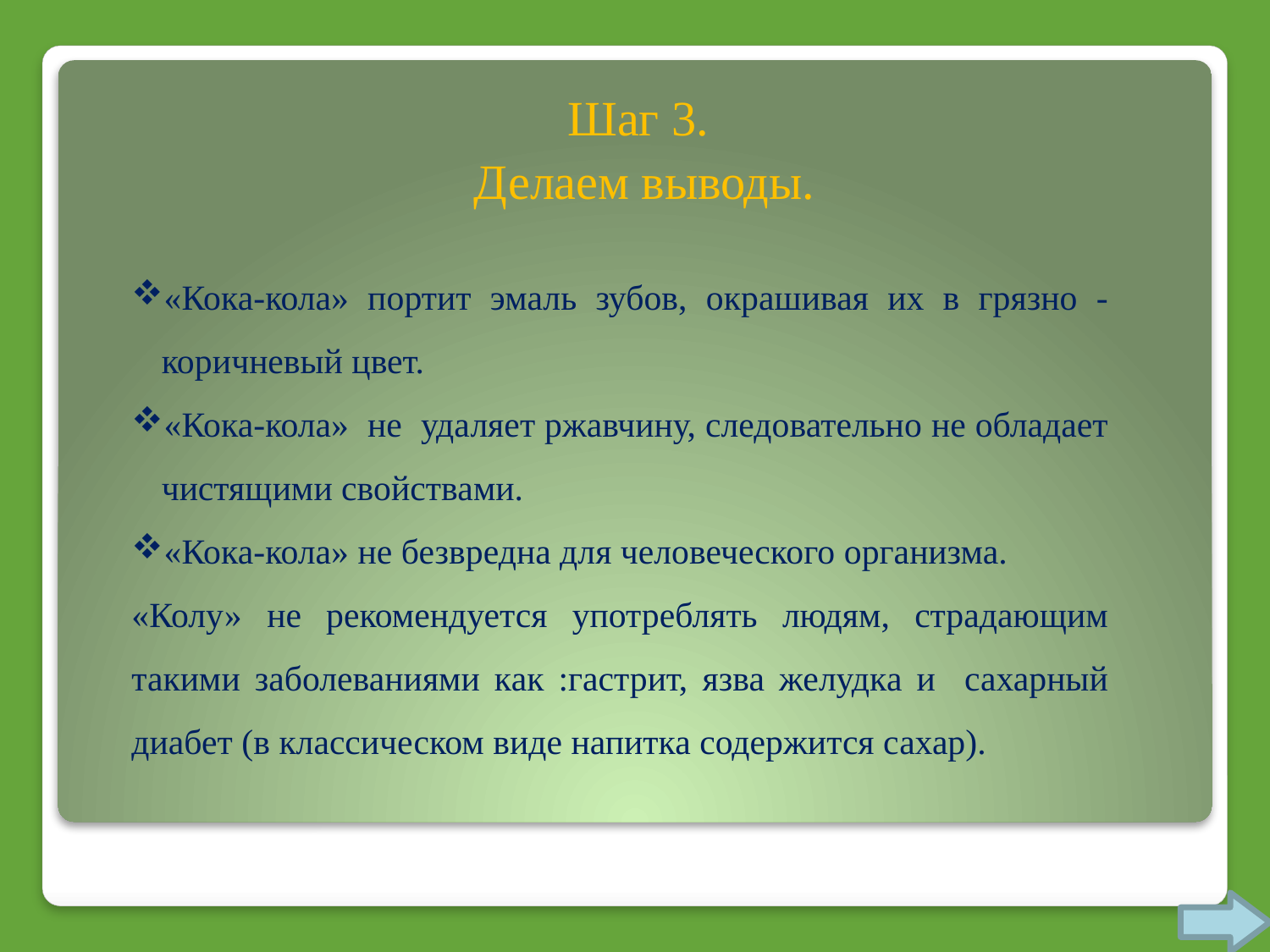

Шаг 3.
Делаем выводы.

«Кока-кола» портит эмаль зубов, окрашивая их в грязно -коричневый цвет.
«Кока-кола»  не  удаляет ржавчину, следовательно не обладает чистящими свойствами.
«Кока-кола» не безвредна для человеческого организма.
«Колу» не рекомендуется употреблять людям, страдающим такими заболеваниями как :гастрит, язва желудка и  сахарный диабет (в классическом виде напитка содержится сахар).